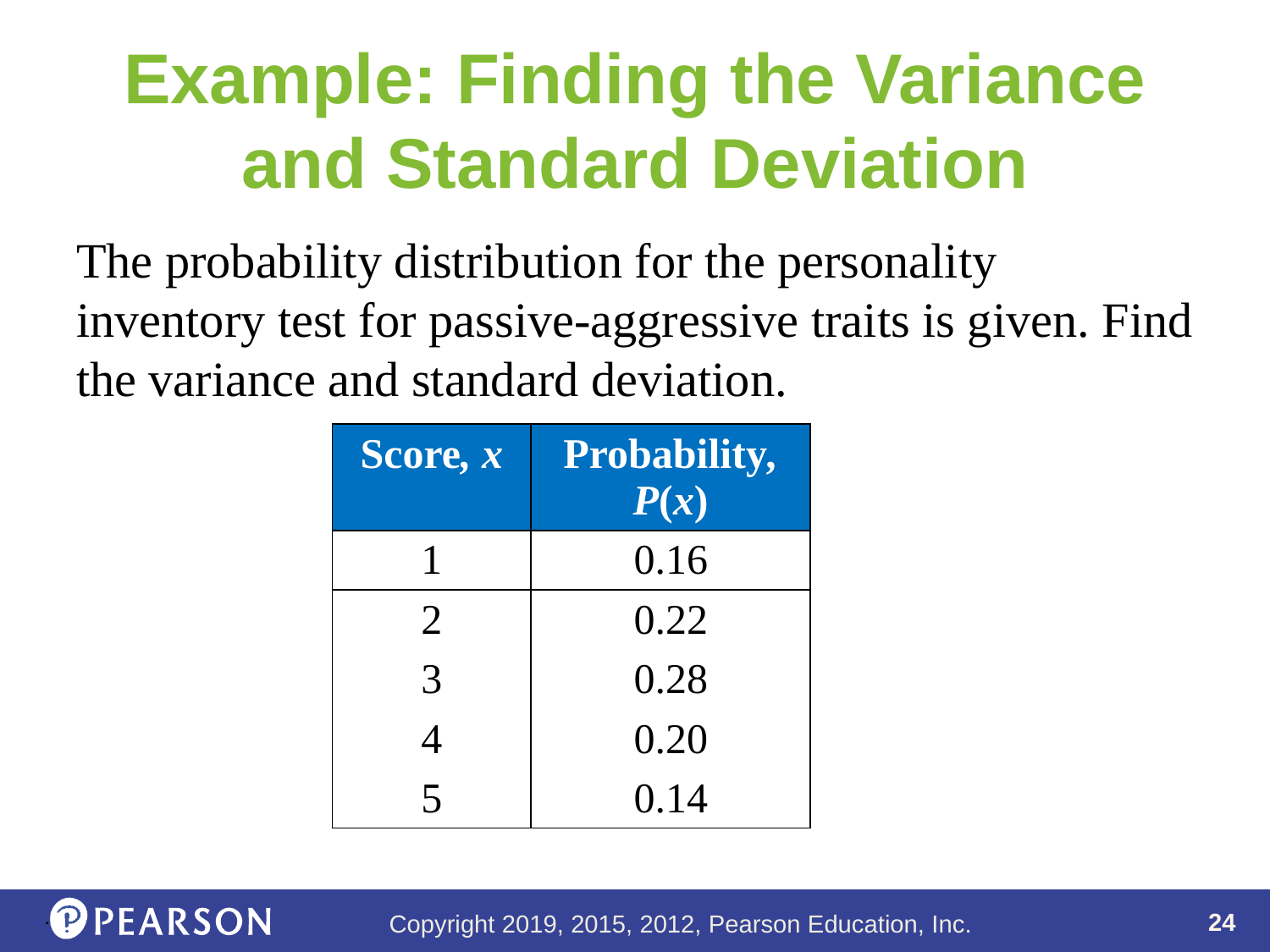

# Example: Finding the Variance and Standard Deviation
The probability distribution for the personality inventory test for passive-aggressive traits is given. Find the variance and standard deviation.
| Score, x | Probability, P(x) |
| --- | --- |
| 1 | 0.16 |
| 2 | 0.22 |
| 3 | 0.28 |
| 4 | 0.20 |
| 5 | 0.14 |
.